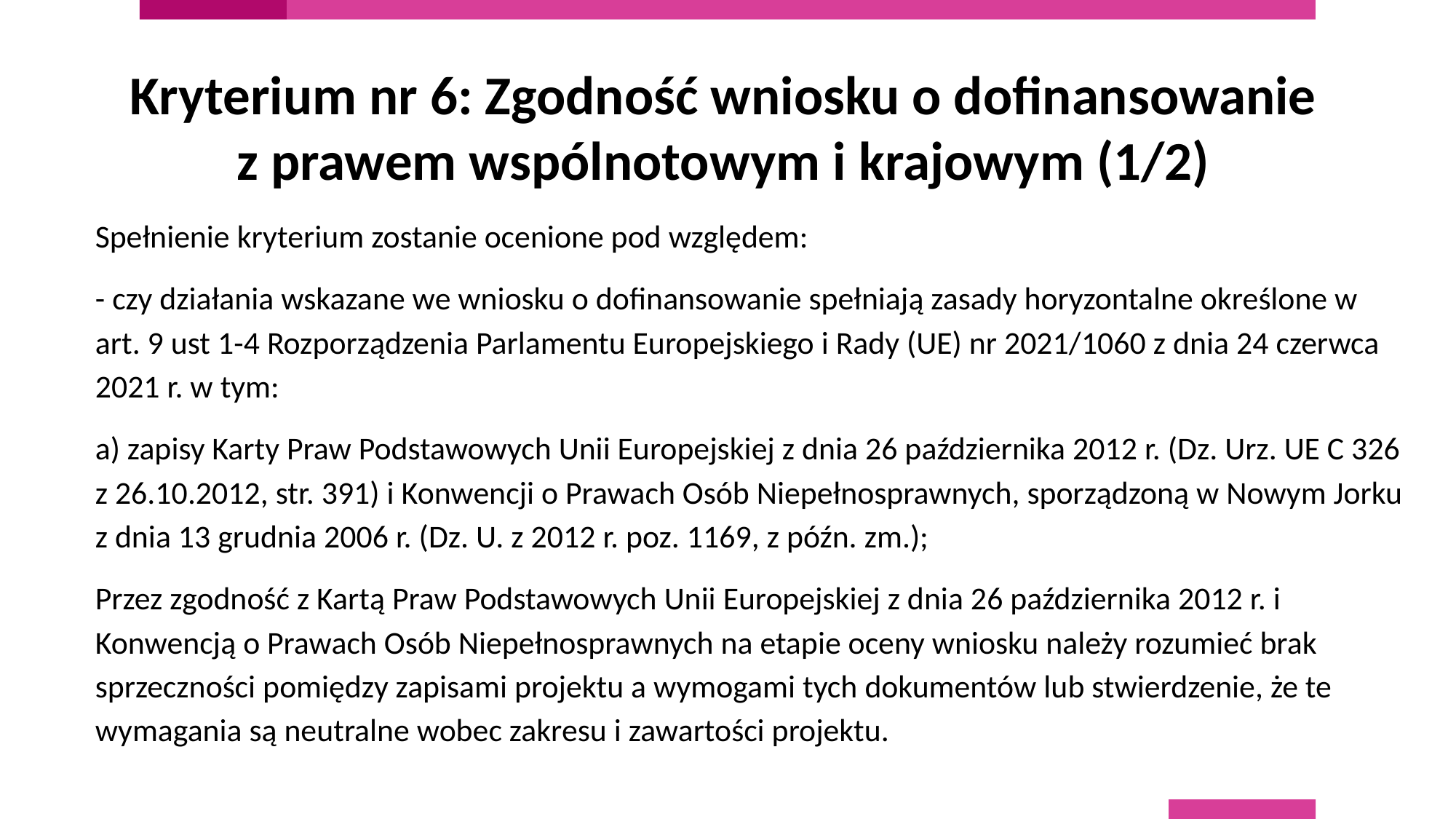

Kryterium nr 6: Zgodność wniosku o dofinansowanie z prawem wspólnotowym i krajowym (1/2)
Spełnienie kryterium zostanie ocenione pod względem:
- czy działania wskazane we wniosku o dofinansowanie spełniają zasady horyzontalne określone w art. 9 ust 1-4 Rozporządzenia Parlamentu Europejskiego i Rady (UE) nr 2021/1060 z dnia 24 czerwca 2021 r. w tym:
a) zapisy Karty Praw Podstawowych Unii Europejskiej z dnia 26 października 2012 r. (Dz. Urz. UE C 326 z 26.10.2012, str. 391) i Konwencji o Prawach Osób Niepełnosprawnych, sporządzoną w Nowym Jorku z dnia 13 grudnia 2006 r. (Dz. U. z 2012 r. poz. 1169, z późn. zm.);
Przez zgodność z Kartą Praw Podstawowych Unii Europejskiej z dnia 26 października 2012 r. i Konwencją o Prawach Osób Niepełnosprawnych na etapie oceny wniosku należy rozumieć brak sprzeczności pomiędzy zapisami projektu a wymogami tych dokumentów lub stwierdzenie, że te wymagania są neutralne wobec zakresu i zawartości projektu.